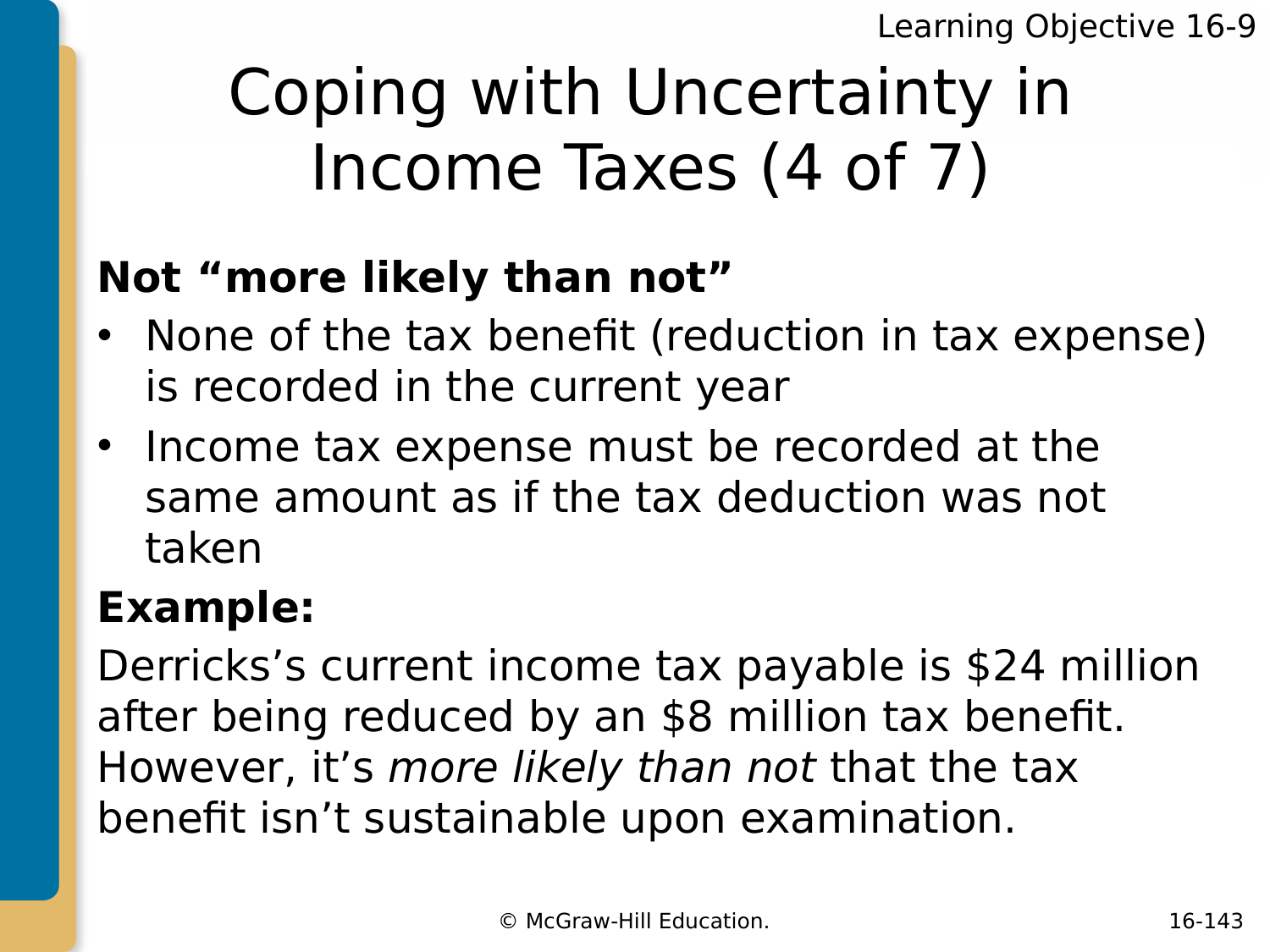

Learning Objective 16-9
# Coping with Uncertainty in Income Taxes (4 of 7)
Not “more likely than not”
None of the tax benefit (reduction in tax expense) is recorded in the current year
Income tax expense must be recorded at the same amount as if the tax deduction was not taken
Example:
Derricks’s current income tax payable is $24 million after being reduced by an $8 million tax benefit. However, it’s more likely than not that the tax benefit isn’t sustainable upon examination.